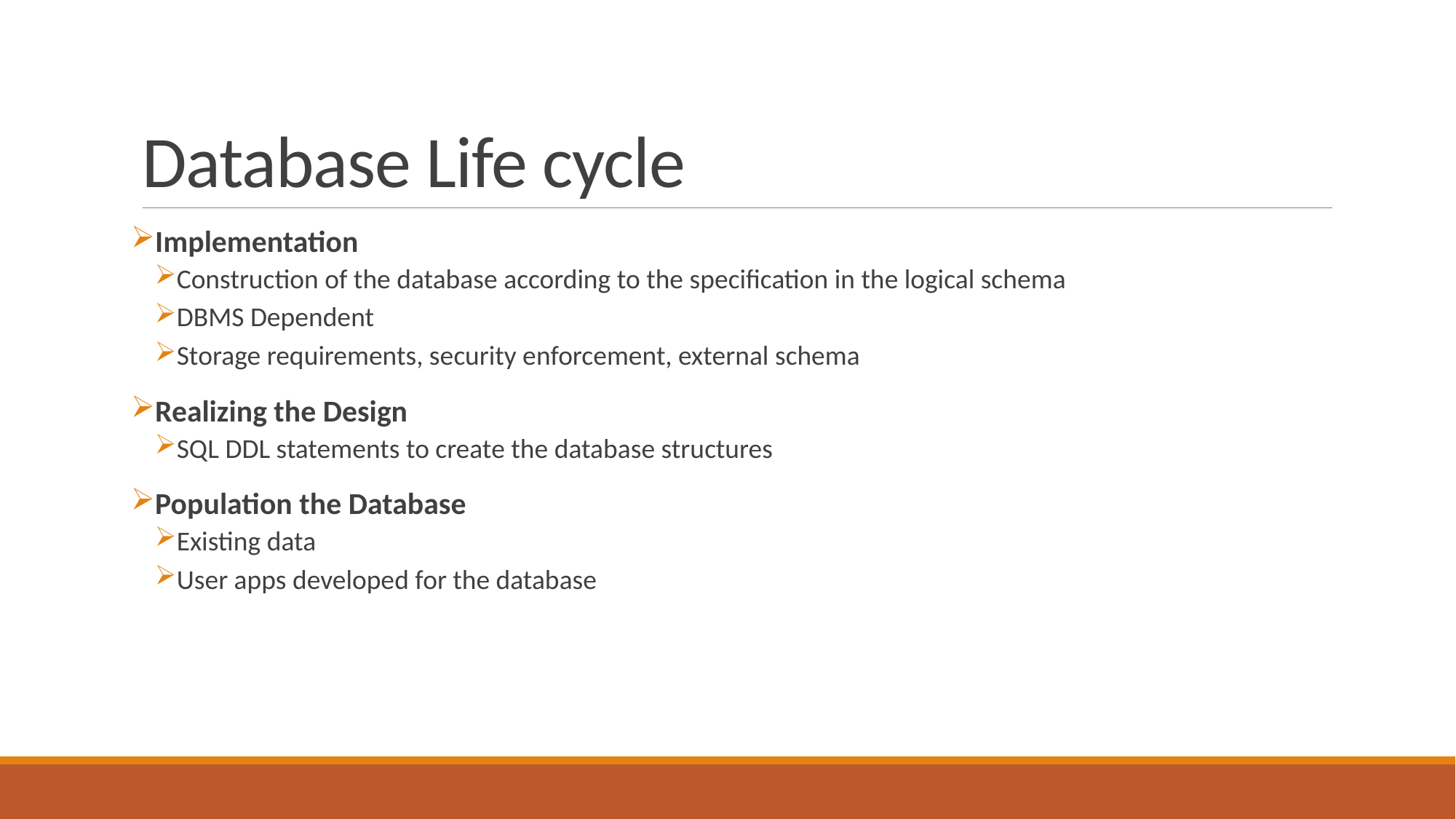

# Database Life cycle
Implementation
Construction of the database according to the specification in the logical schema
DBMS Dependent
Storage requirements, security enforcement, external schema
Realizing the Design
SQL DDL statements to create the database structures
Population the Database
Existing data
User apps developed for the database